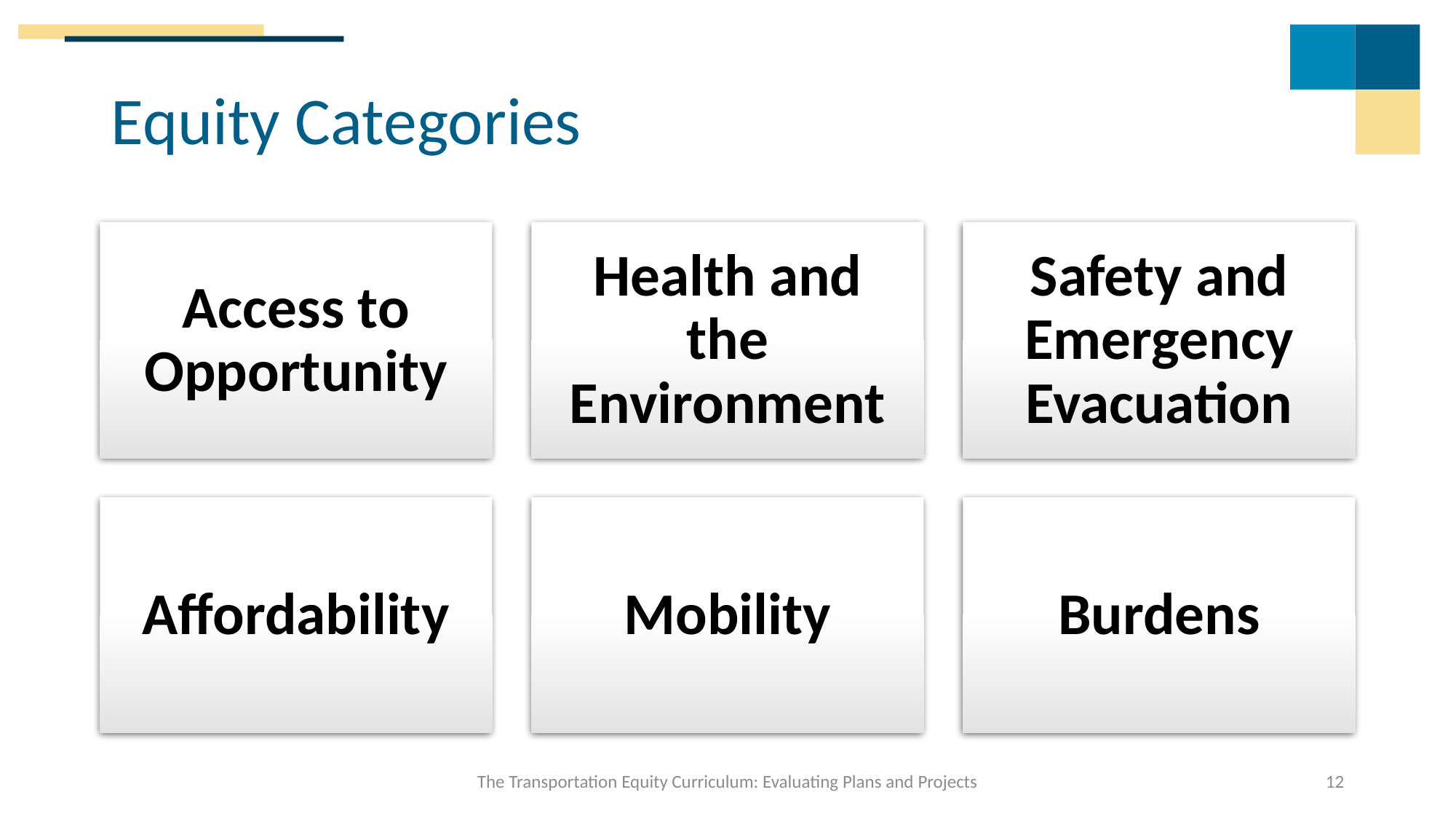

# Equity Categories
Access to Opportunity
Health and the Environment
Safety and Emergency Evacuation
Affordability
Mobility
Burdens
The Transportation Equity Curriculum: Evaluating Plans and Projects
12